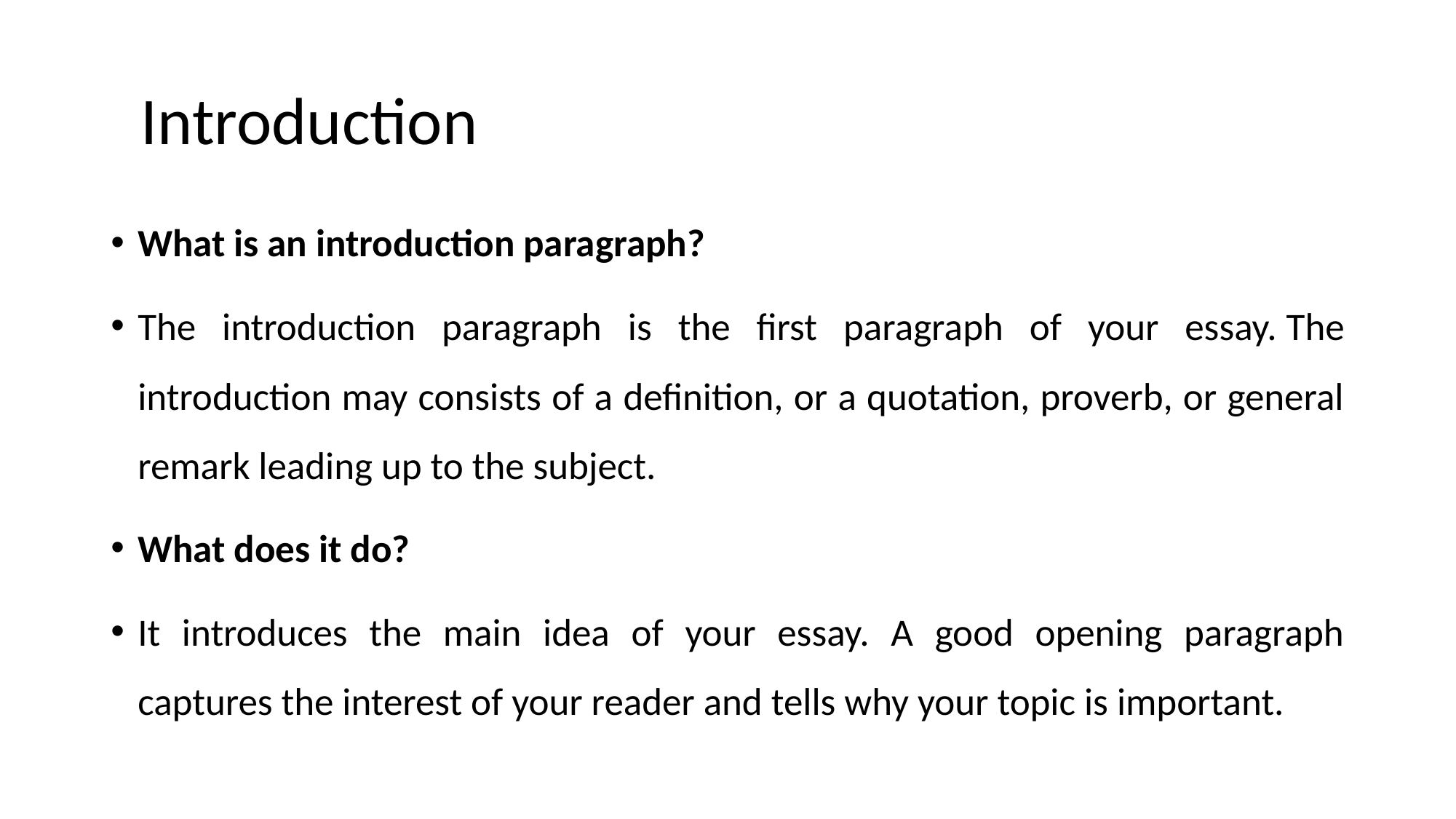

# Introduction
What is an introduction paragraph?
The introduction paragraph is the first paragraph of your essay. The introduction may consists of a definition, or a quotation, proverb, or general remark leading up to the subject.
What does it do?
It introduces the main idea of your essay. A good opening paragraph captures the interest of your reader and tells why your topic is important.